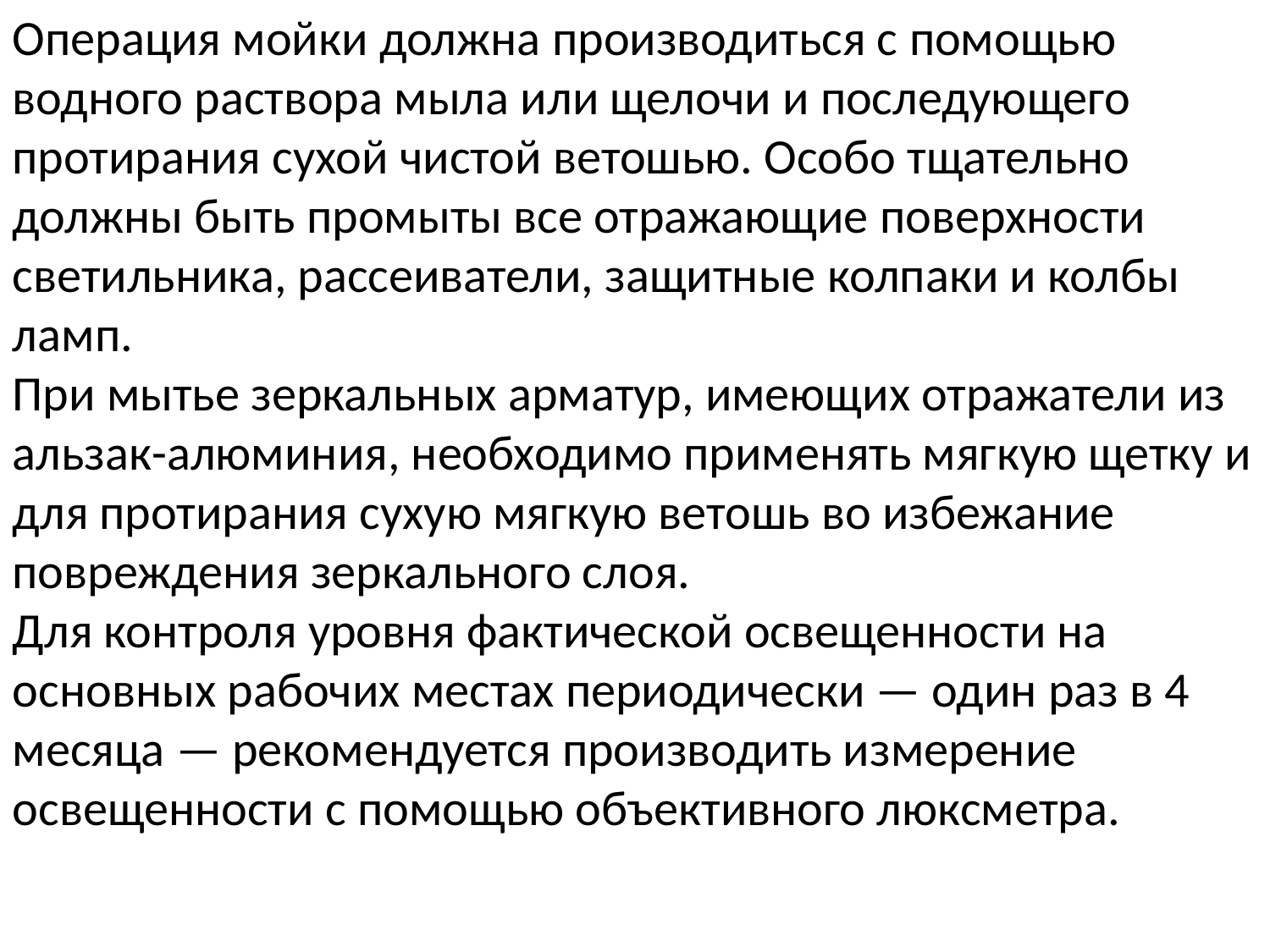

Операция мойки должна производиться с помощью водного раствора мыла или щелочи и последующего протирания сухой чистой ветошью. Особо тщательно должны быть промыты все отражающие поверхности светильника, рассеиватели, защитные колпаки и колбы ламп.
При мытье зеркальных арматур, имеющих отражатели из альзак-алюминия, необходимо применять мягкую щетку и для протирания сухую мягкую ветошь во избежание повреждения зеркального слоя.
Для контроля уровня фактической освещенности на основных рабочих местах периодически — один раз в 4 месяца — рекомендуется производить измерение освещенности с помощью объективного люксметра.